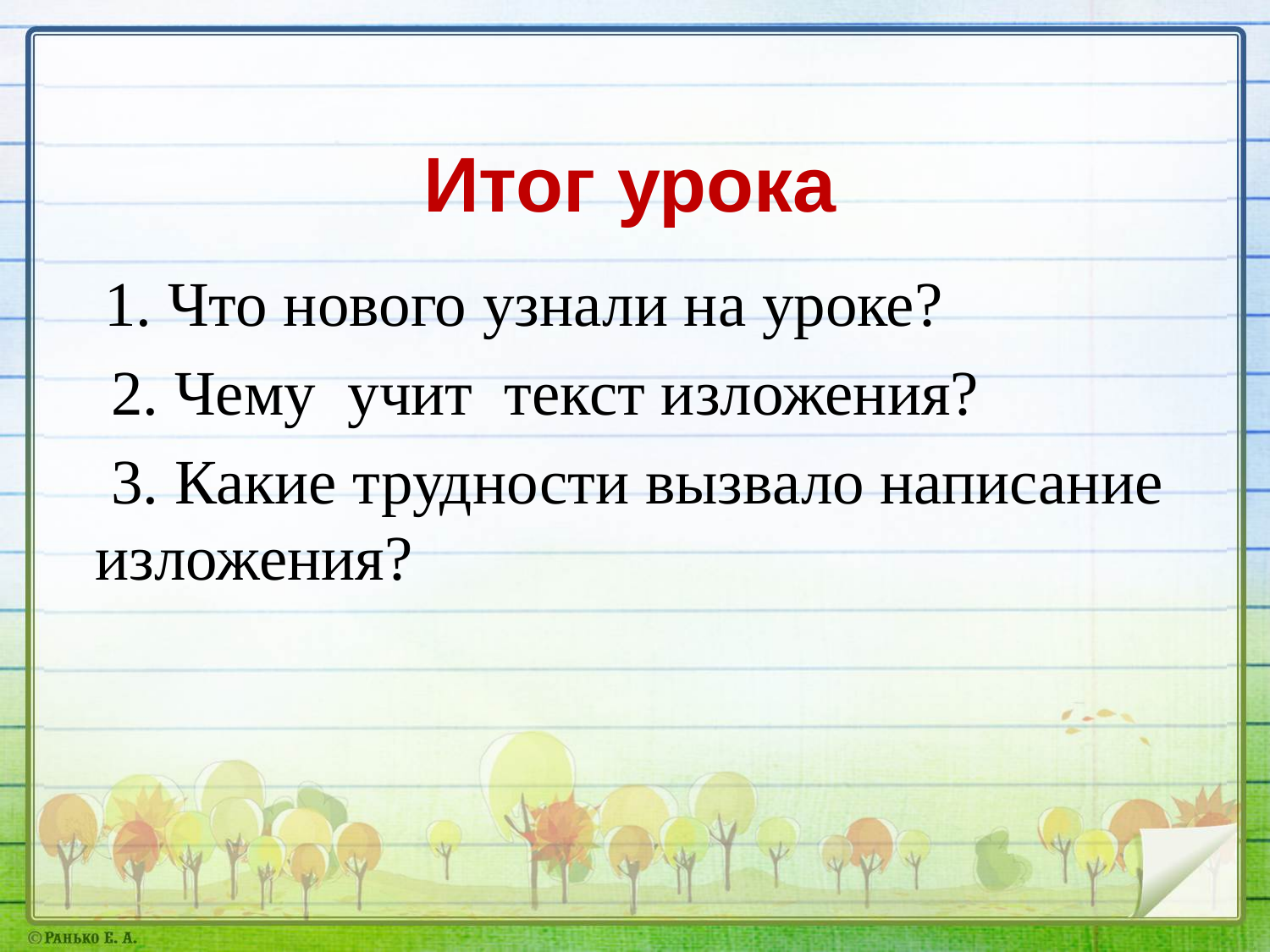

# Итог урока
    1. Что нового узнали на уроке?
    2. Чему  учит  текст изложения?
    3. Какие трудности вызвало написание    изложения?